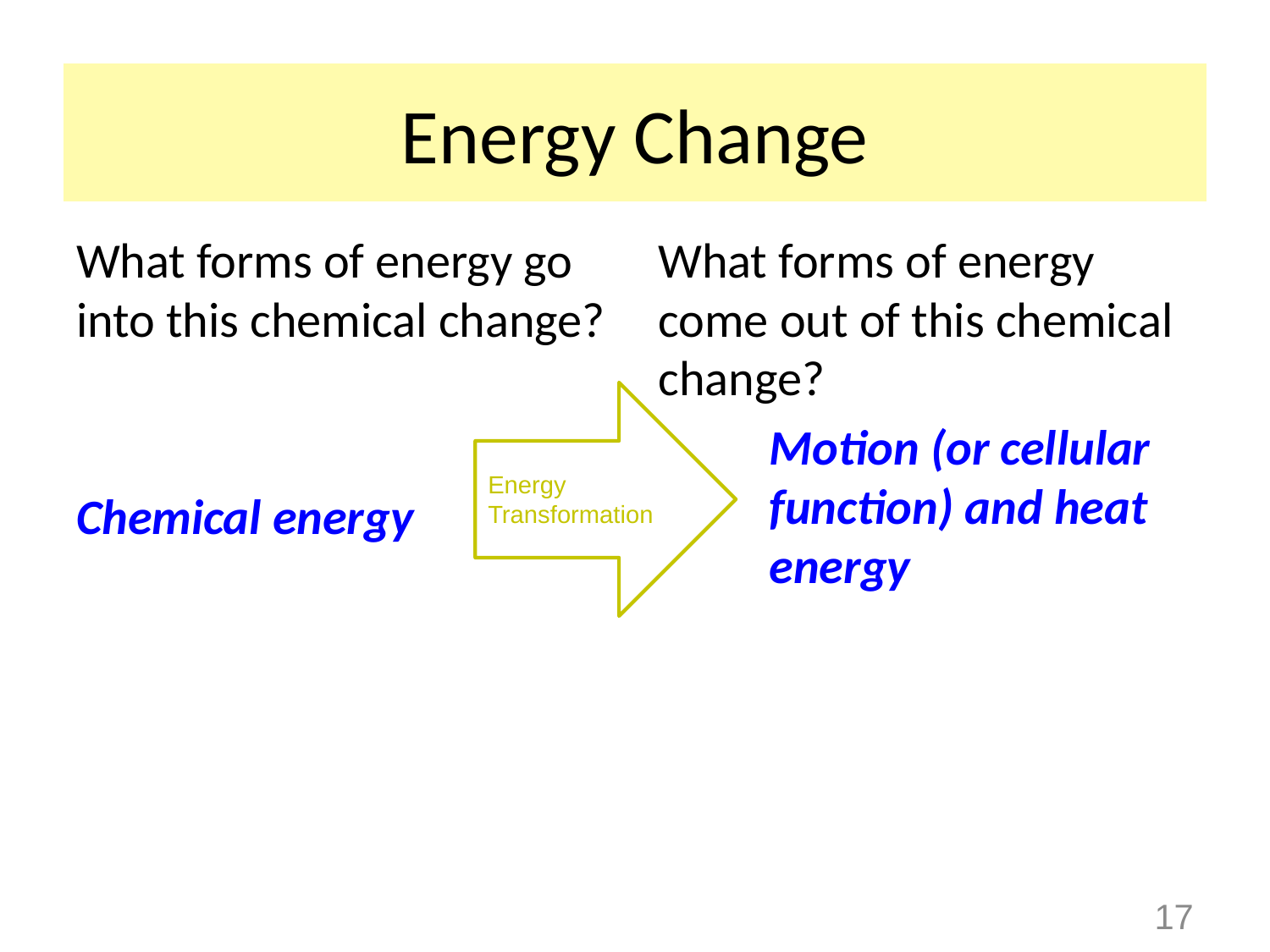

# Energy Change
What forms of energy go into this chemical change?

Chemical energy

What forms of energy come out of this chemical change?
Motion (or cellular function) and heat energy

Energy Transformation

17